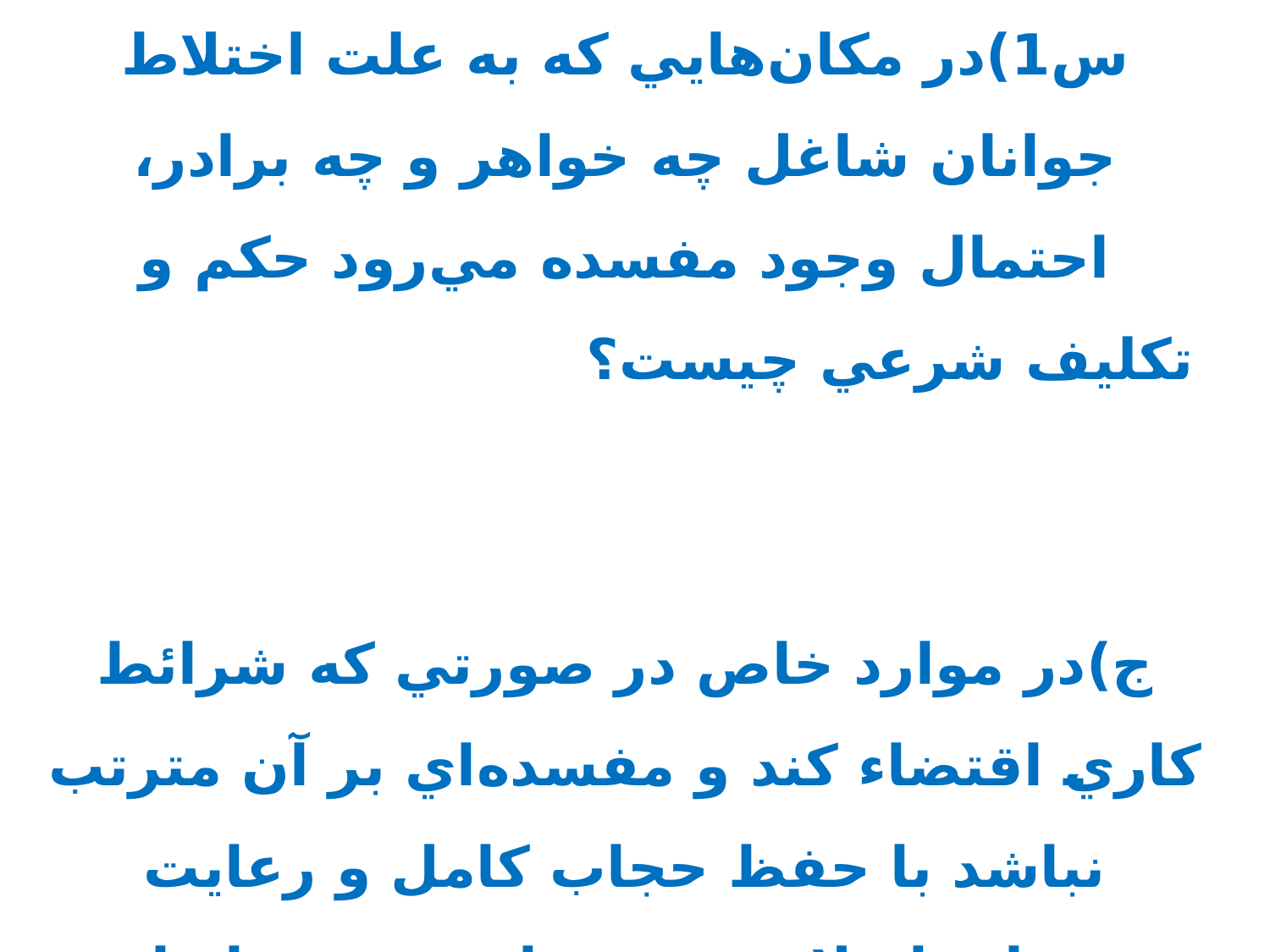

3)معاشرت واختلاط زن ومرد                                                                                                                                    س1)در مكان‌هايي كه به علت اختلاط جوانان شاغل چه خواهر و چه برادر، احتمال وجود مفسده مي‌رود حكم و تكليف شرعي چيست؟                                                                                                                                                ج)در موارد خاص در صورتي كه شرائط كاري اقتضاء كند و مفسده‌اي بر آن مترتب نباشد با حفظ حجاب كامل و رعايت شئونات اسلامي در چهارچوب ضوابط و مقررات مانعي ندارد.